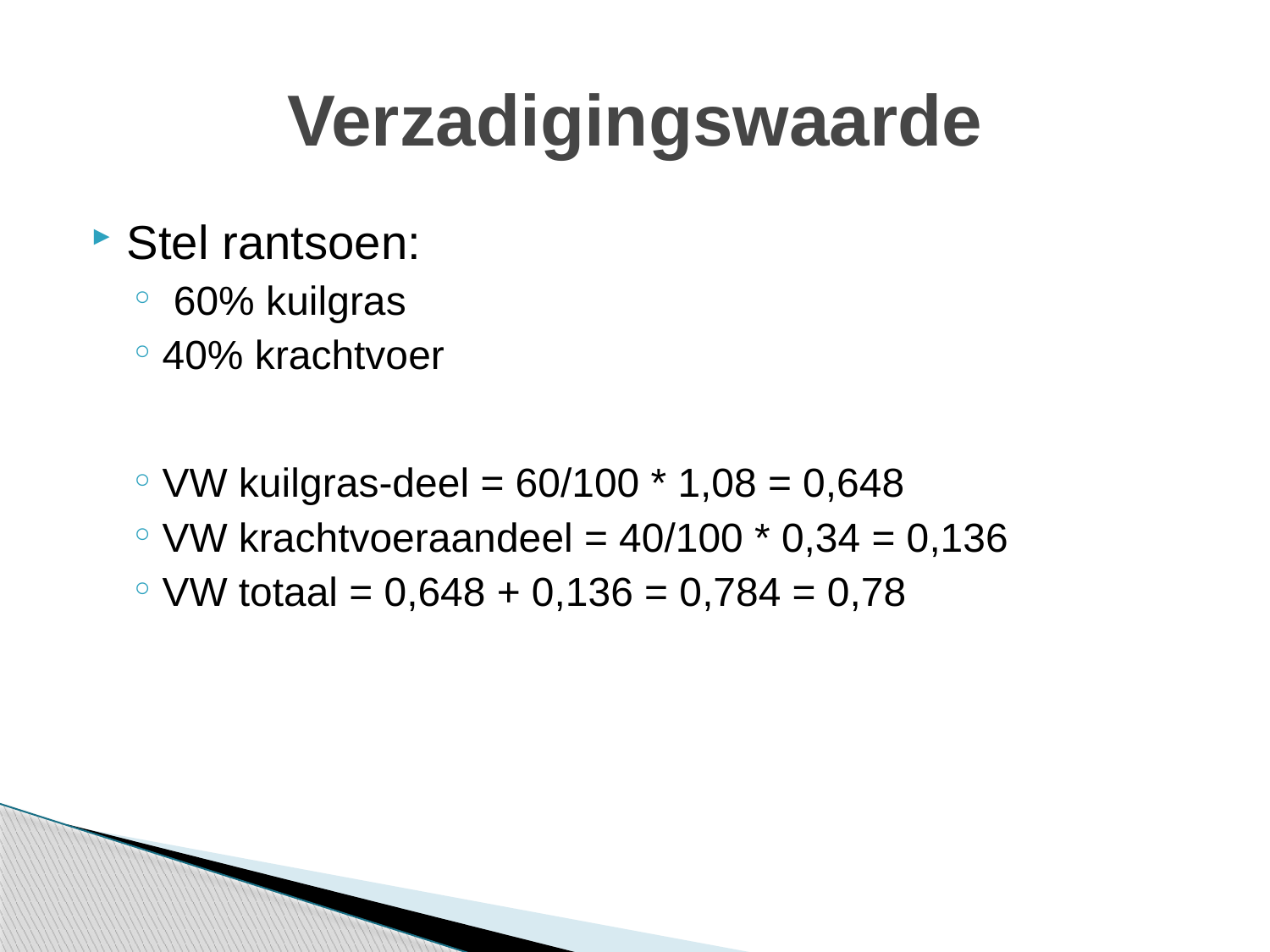

# Verzadigingswaarde
Stel rantsoen:
 60% kuilgras
40% krachtvoer

VW kuilgras-deel = 60/100 * 1,08 = 0,648
VW krachtvoeraandeel = 40/100 * 0,34 = 0,136
VW totaal = 0,648 + 0,136 = 0,784 = 0,78